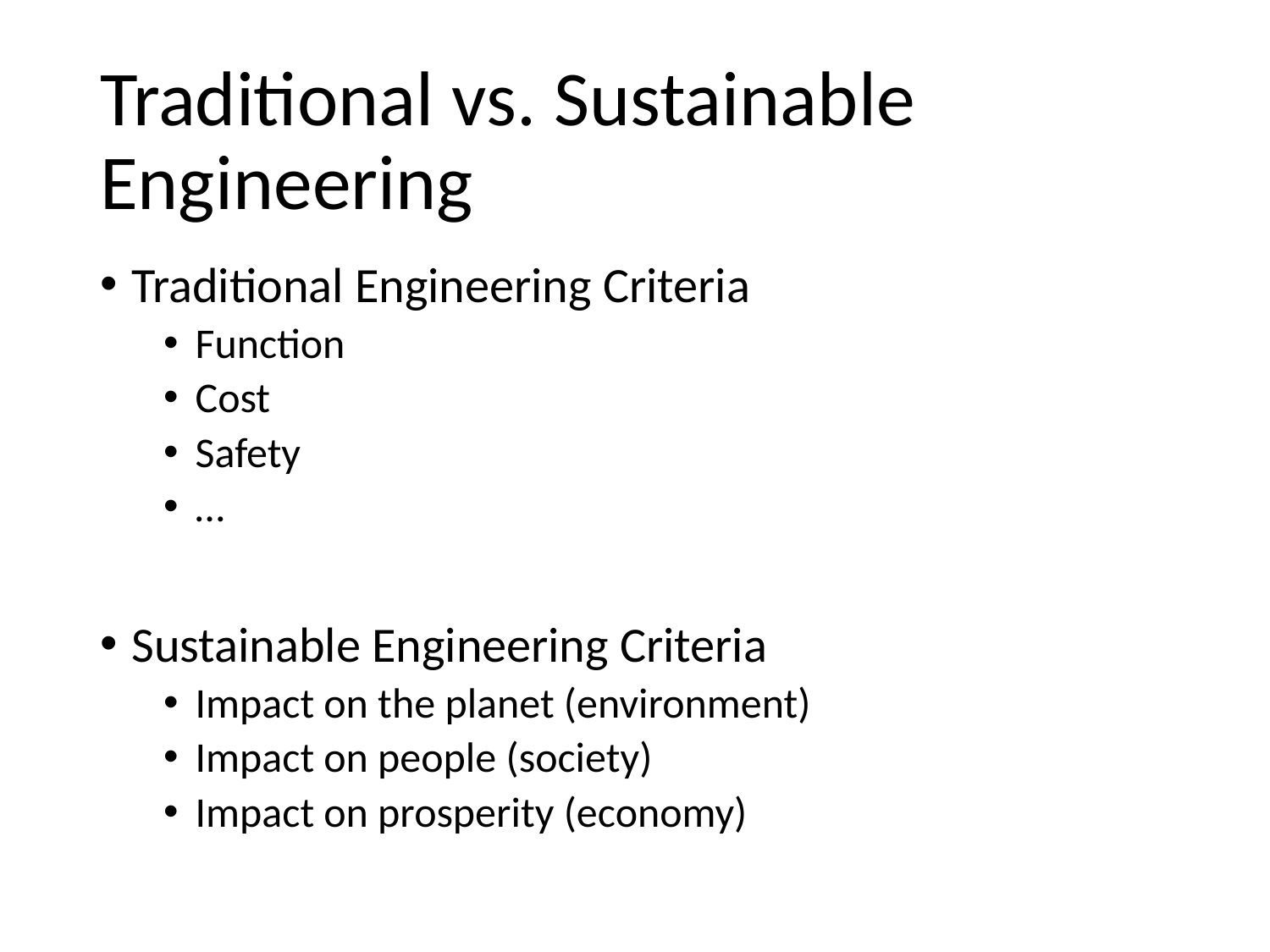

# Traditional vs. Sustainable Engineering
Traditional Engineering Criteria
Function
Cost
Safety
…

Sustainable Engineering Criteria
Impact on the planet (environment)
Impact on people (society)
Impact on prosperity (economy)